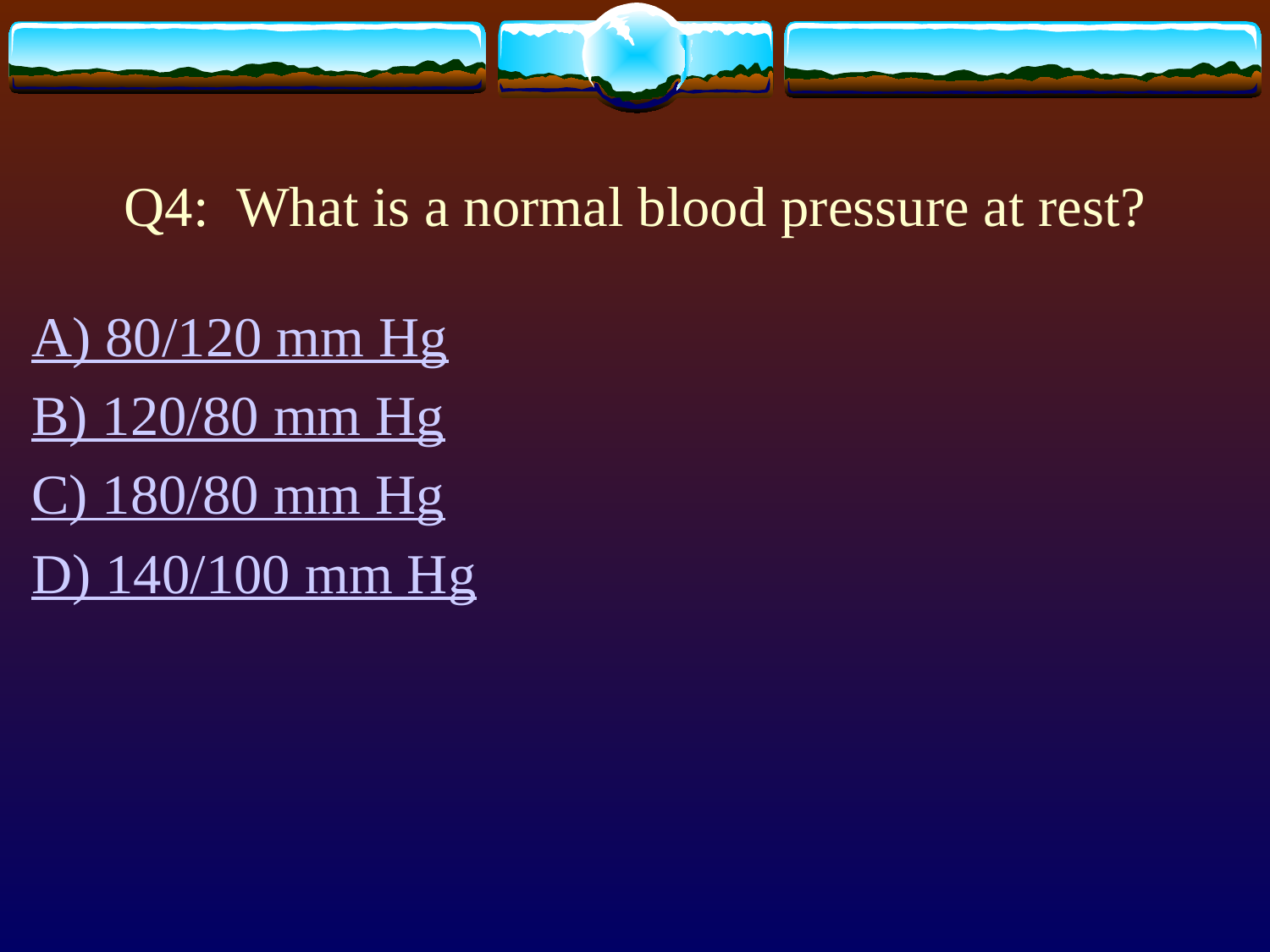

# Q4:  What is a normal blood pressure at rest?
A) 80/120 mm Hg
B) 120/80 mm Hg
C) 180/80 mm Hg
D) 140/100 mm Hg